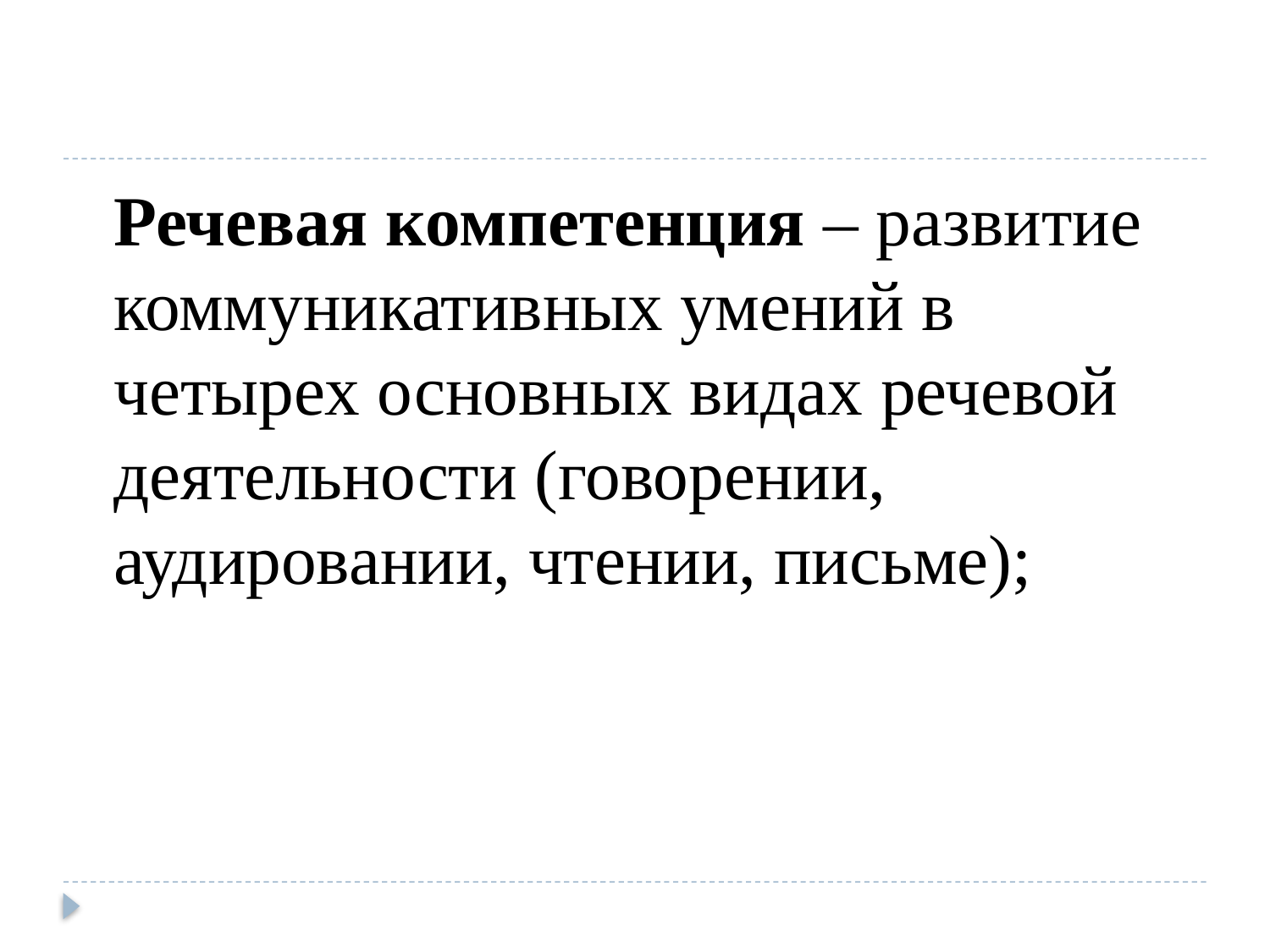

#
	Речевая компетенция – развитие коммуникативных умений в четырех основных видах речевой деятельности (говорении, аудировании, чтении, письме);